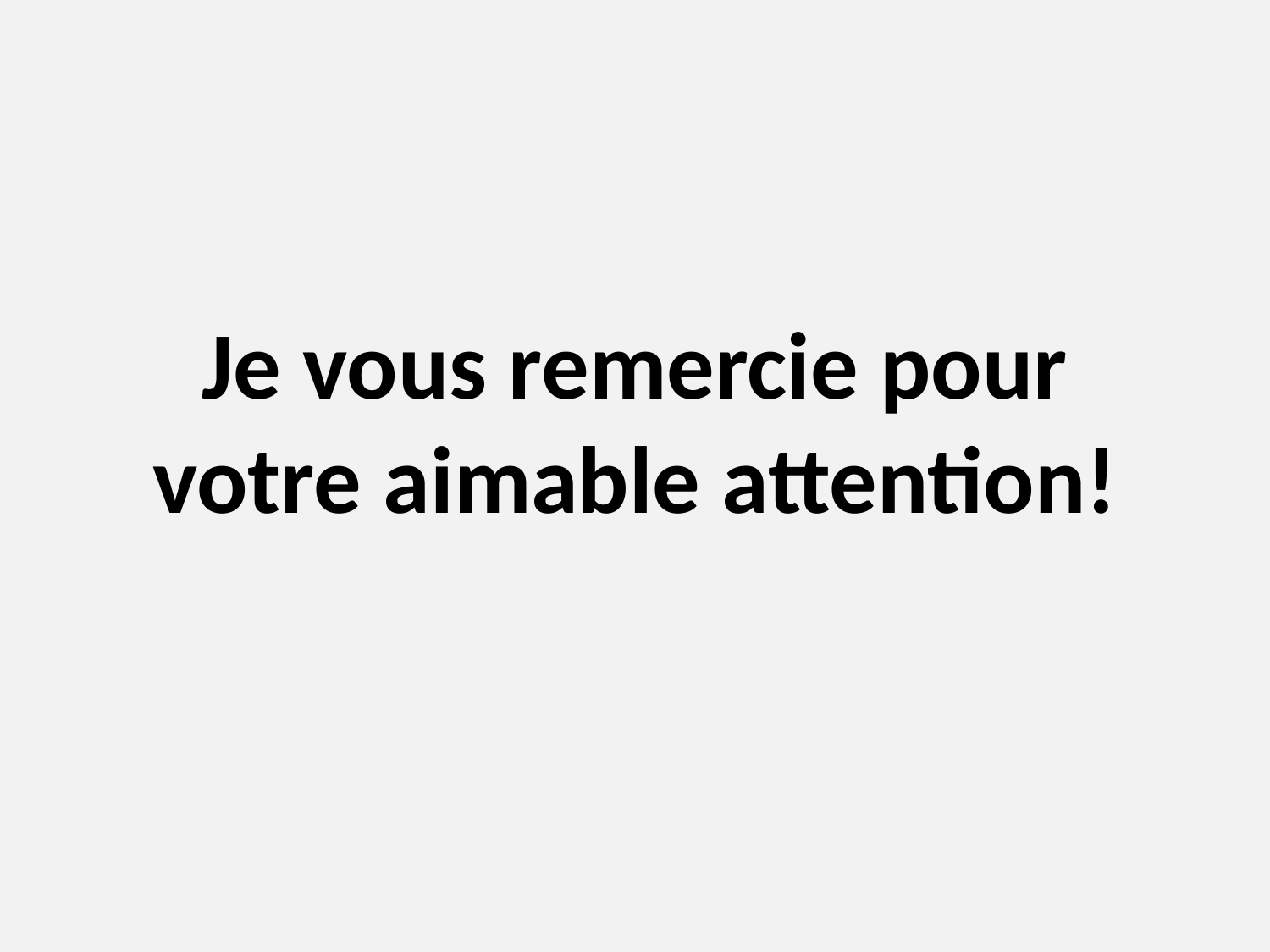

# Je vous remercie pour votre aimable attention!